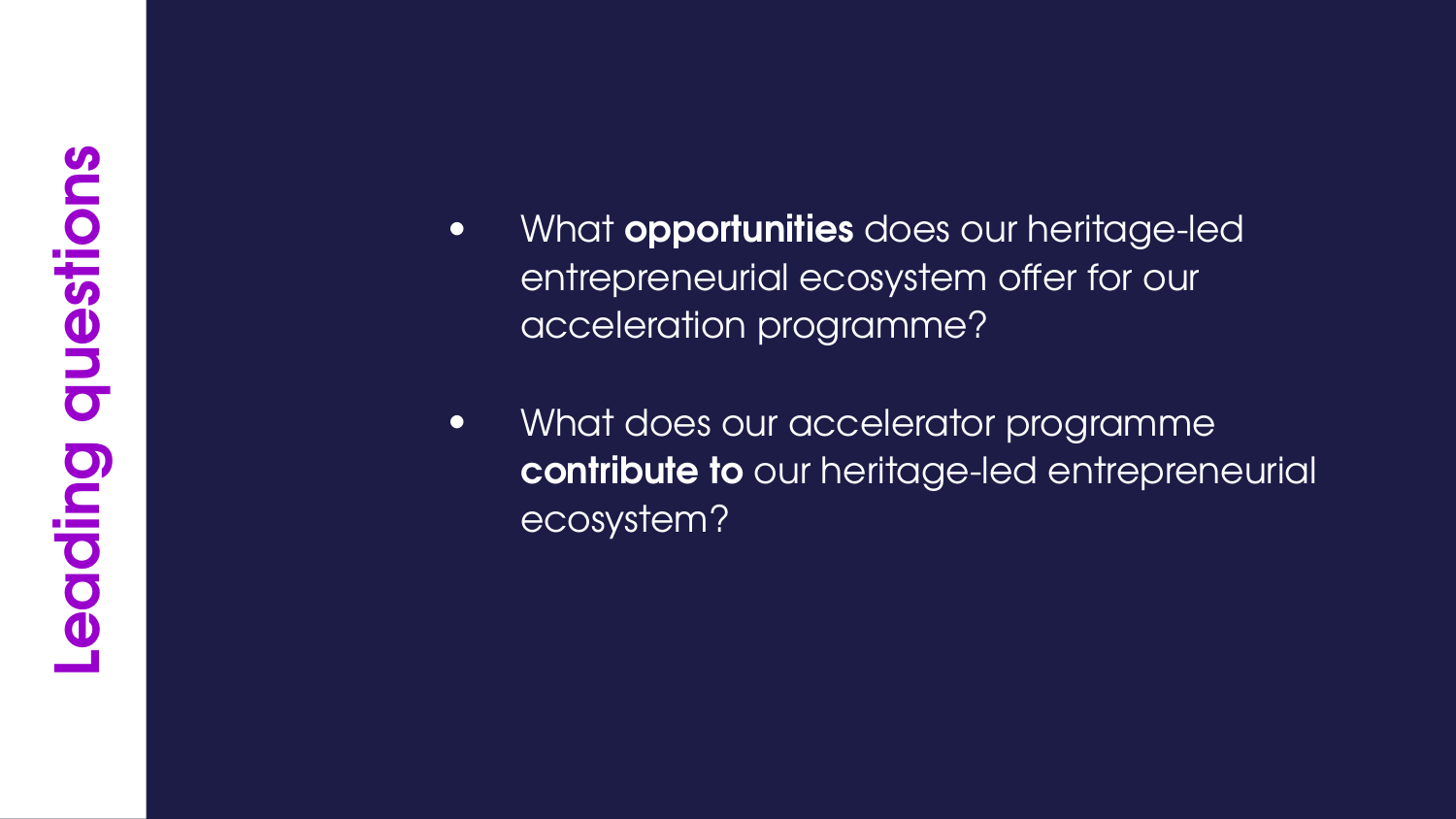

What opportunities does our heritage-led entrepreneurial ecosystem offer for our acceleration programme?

What does our accelerator programme contribute to our heritage-led entrepreneurial ecosystem?
# Leading questions